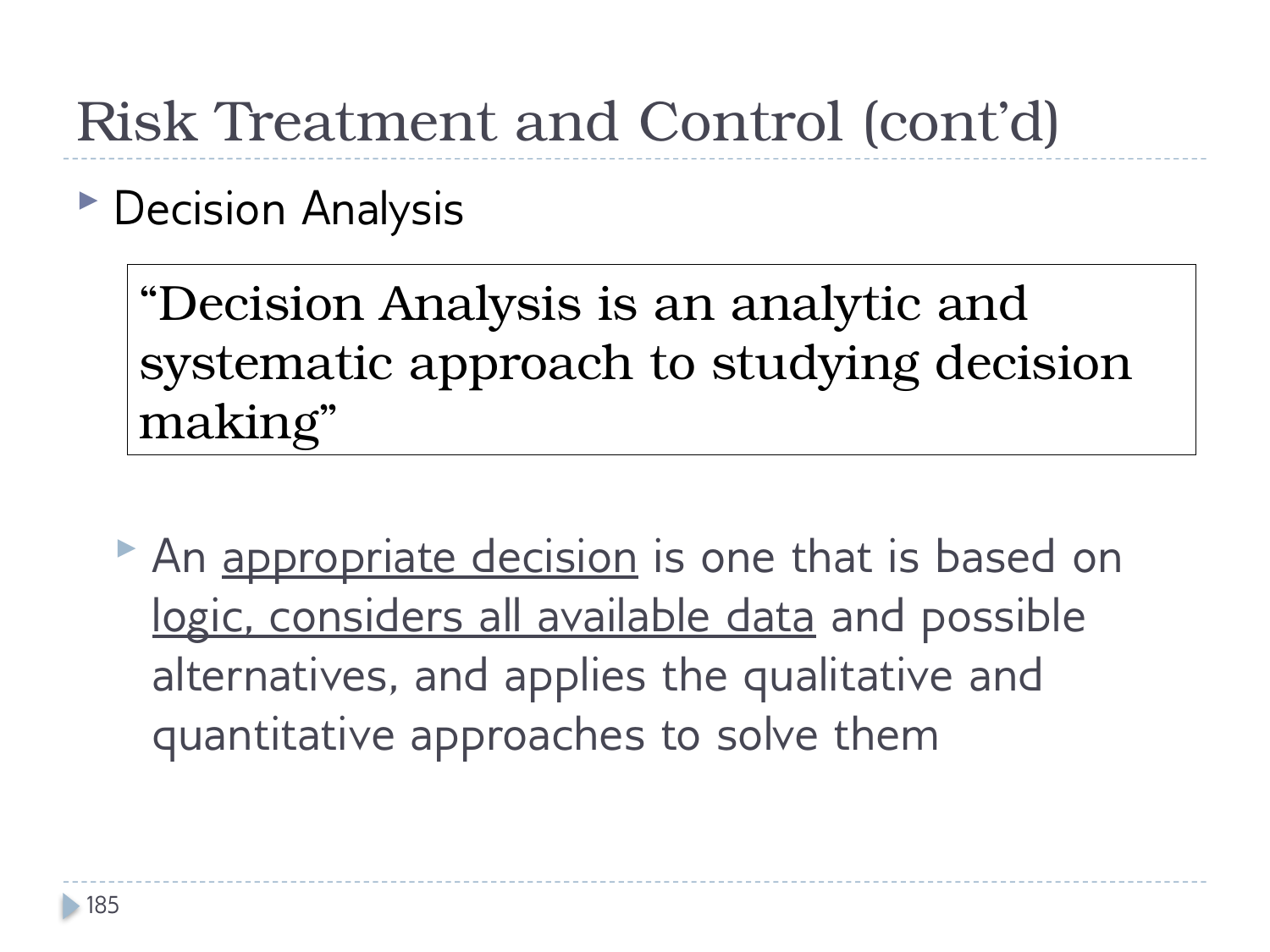

# Risk Treatment and Control (cont’d)
Decision Analysis

An appropriate decision is one that is based on logic, considers all available data and possible alternatives, and applies the qualitative and quantitative approaches to solve them
“Decision Analysis is an analytic and systematic approach to studying decision making”
185